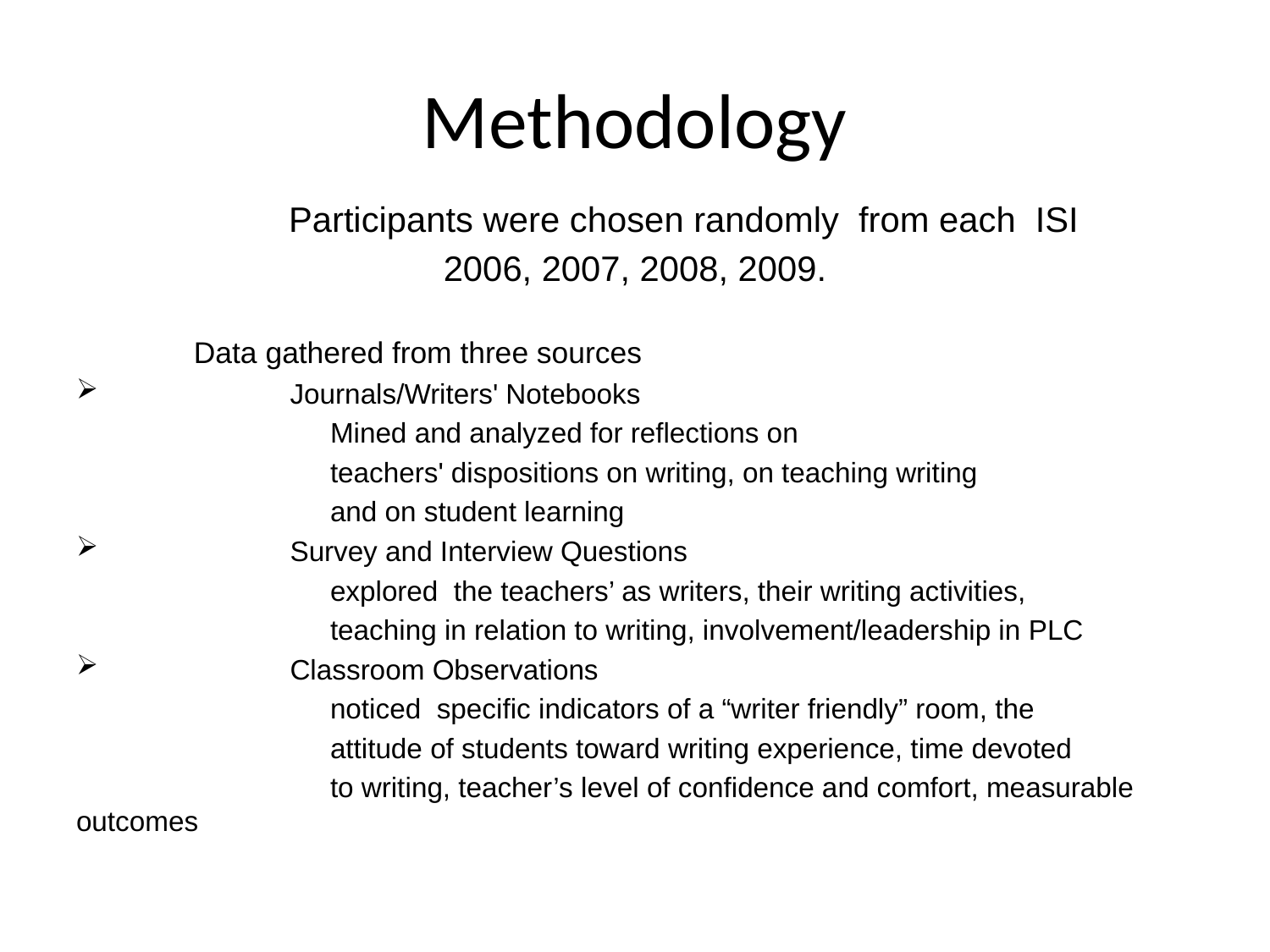

# Methodology
            Participants were chosen randomly  from each  ISI
 2006, 2007, 2008, 2009.

               Data gathered from three sources
	     Journals/Writers' Notebooks
		Mined and analyzed for reflections on
		teachers' dispositions on writing, on teaching writing
		and on student learning
	     Survey and Interview Questions
    		explored  the teachers’ as writers, their writing activities,
		teaching in relation to writing, involvement/leadership in PLC
	     Classroom Observations
		noticed  specific indicators of a “writer friendly” room, the
		attitude of students toward writing experience, time devoted
		to writing, teacher’s level of confidence and comfort, measurable outcomes